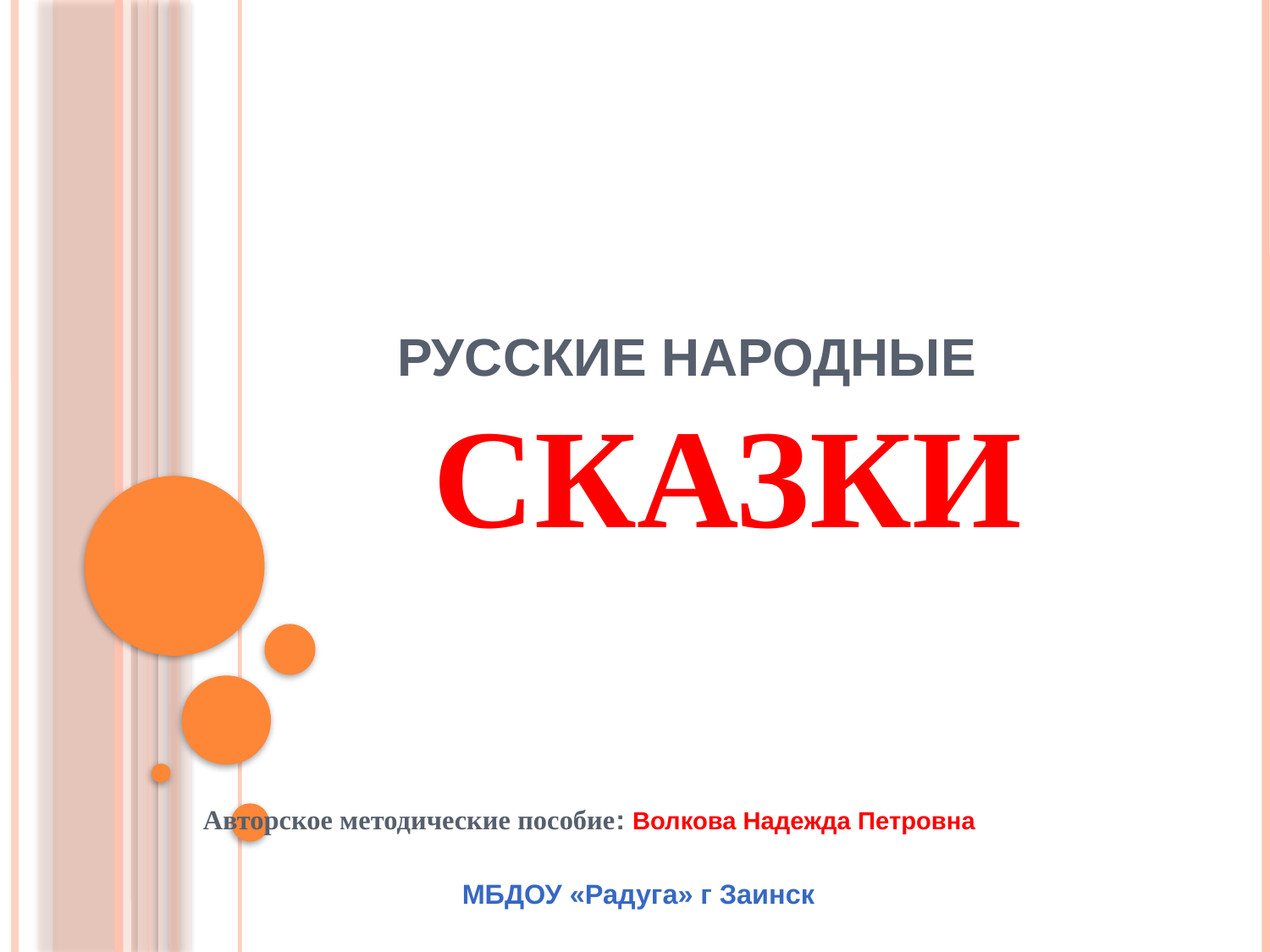

# Русские народные сказки
Авторское методические пособие: Волкова Надежда Петровна

                                  МБДОУ «Радуга» г Заинск